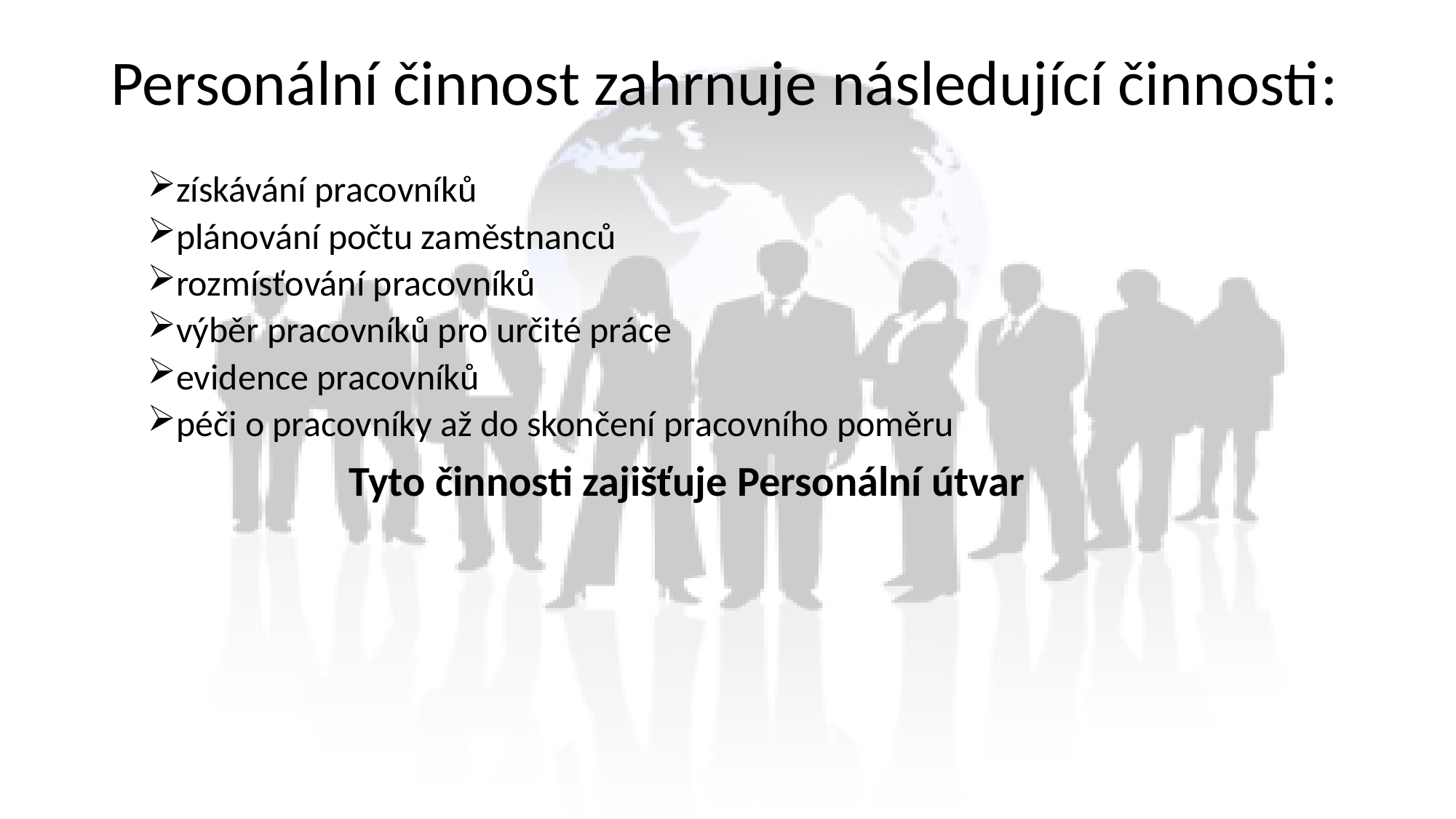

# Personální činnost zahrnuje následující činnosti:
získávání pracovníků
plánování počtu zaměstnanců
rozmísťování pracovníků
výběr pracovníků pro určité práce
evidence pracovníků
péči o pracovníky až do skončení pracovního poměru
Tyto činnosti zajišťuje Personální útvar